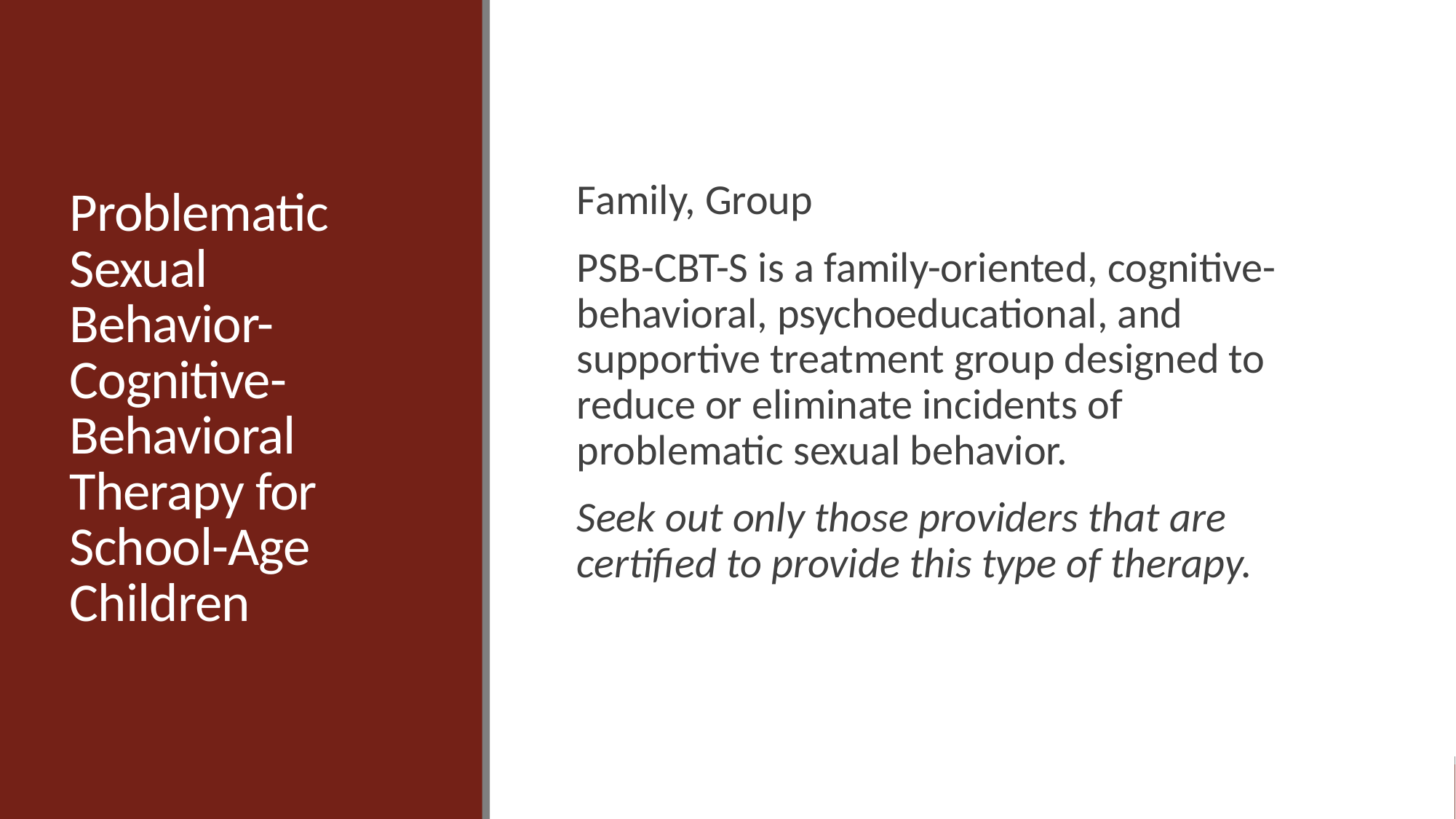

# Problematic Sexual Behavior-Cognitive-Behavioral Therapy for School-Age Children
Family, Group
PSB-CBT-S is a family-oriented, cognitive-behavioral, psychoeducational, and supportive treatment group designed to reduce or eliminate incidents of problematic sexual behavior.
Seek out only those providers that are certified to provide this type of therapy.